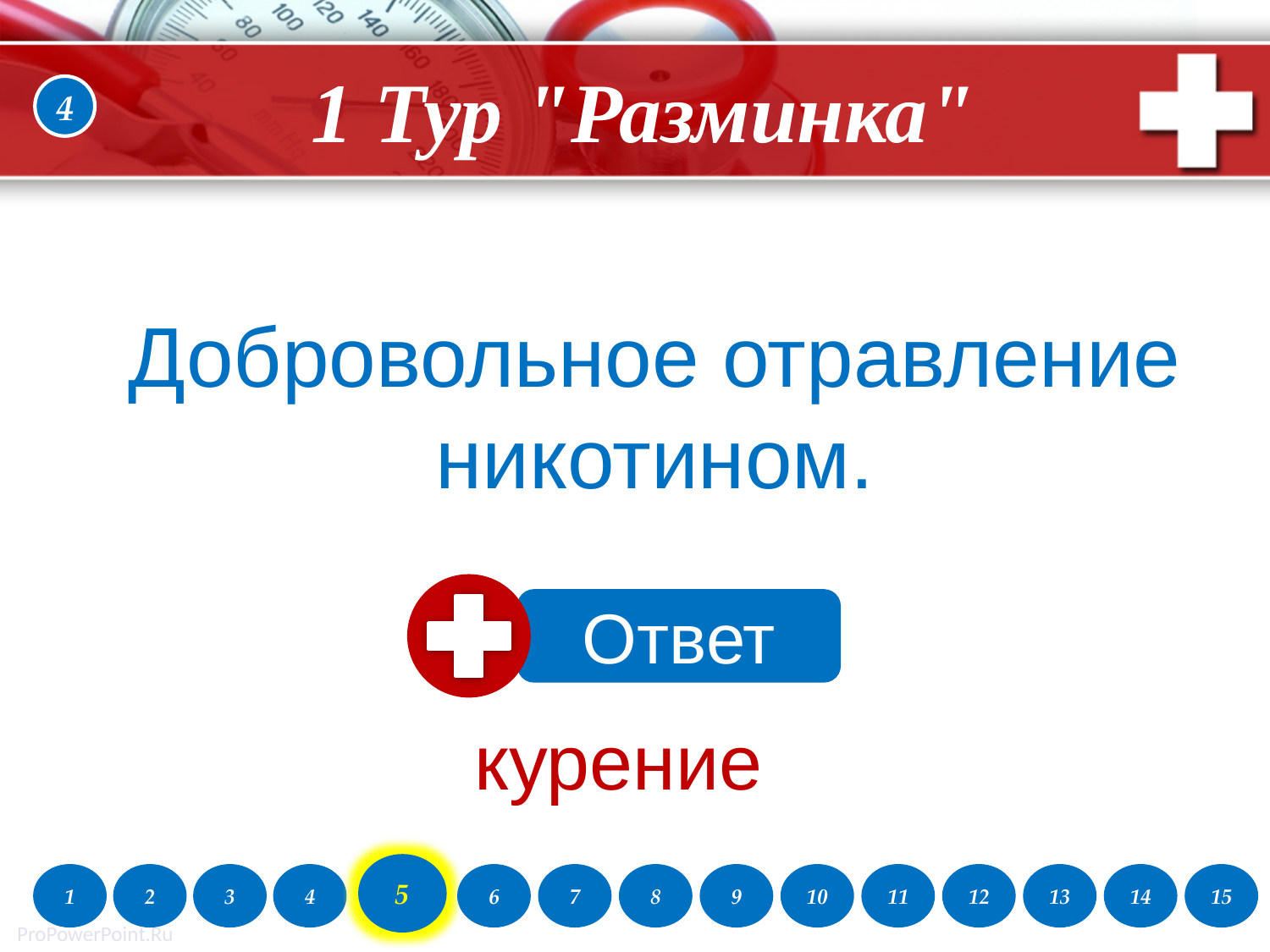

1 Тур "Разминка"
4
Добровольное отравление никотином.

Ответ
курение
5
1
2
3
4
6
7
8
9
10
11
12
13
14
15